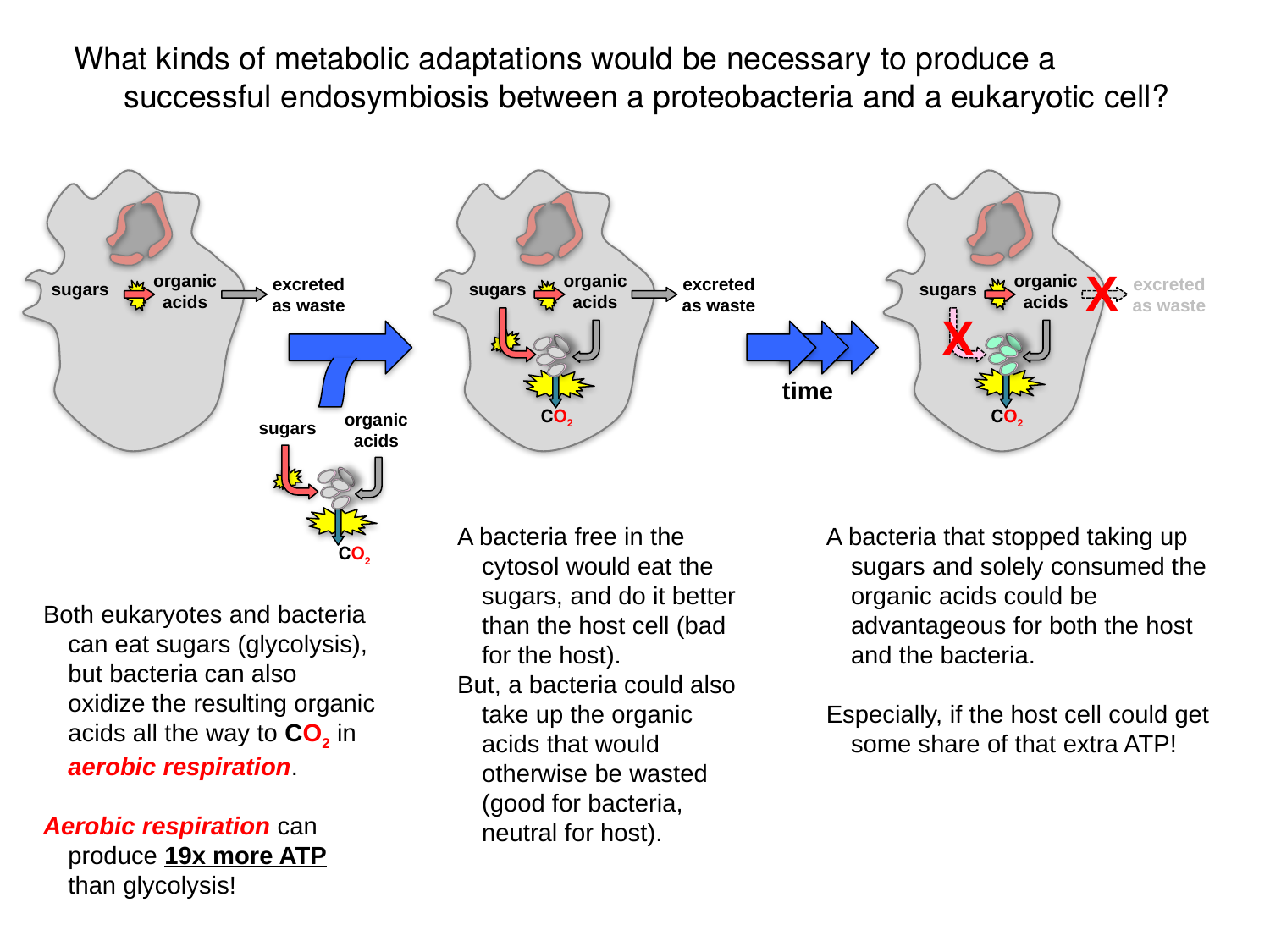

What kinds of metabolic adaptations would be necessary to produce a successful endosymbiosis between a proteobacteria and a eukaryotic cell?

X
organic acids
excreted as waste
sugars

X

time

CO2
A bacteria that stopped taking up sugars and solely consumed the organic acids could be advantageous for both the host and the bacteria.

Especially, if the host cell could get some share of that extra ATP!

organic acids
excreted as waste
sugars

CO2
A bacteria free in the cytosol would eat the sugars, and do it better than the host cell (bad for the host).
But, a bacteria could also take up the organic acids that would otherwise be wasted (good for bacteria, neutral for host).

organic acids
excreted as waste
sugars

organic acids
sugars

CO2
Both eukaryotes and bacteria can eat sugars (glycolysis), but bacteria can also oxidize the resulting organic acids all the way to CO2 in aerobic respiration.

Aerobic respiration can produce 19x more ATP than glycolysis!